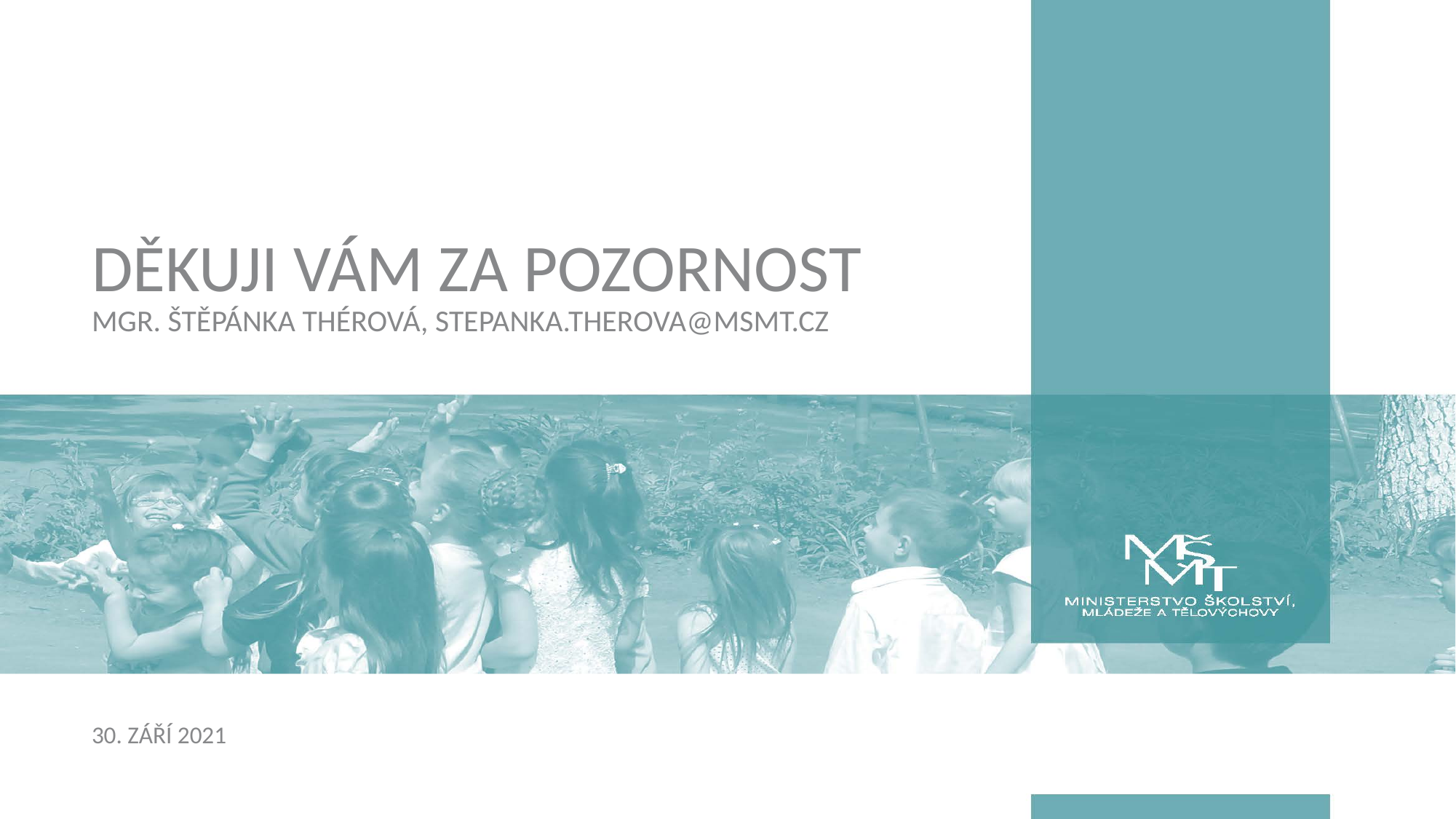

# Děkuji Vám za pozornost Mgr. Štěpánka Thérová, stepanka.therova@msmt.cz
30. září 2021